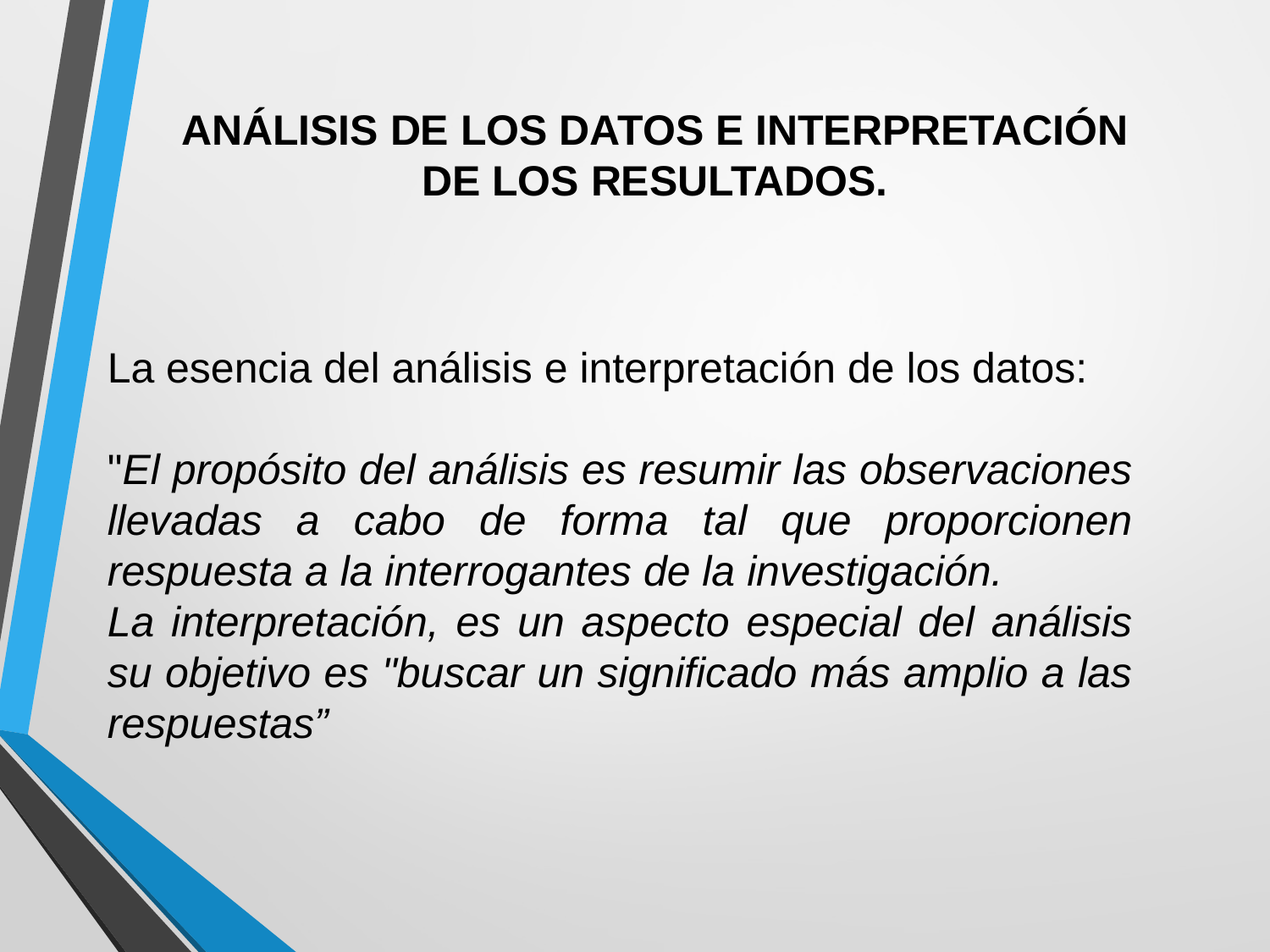

ANÁLISIS DE LOS DATOS E INTERPRETACIÓN
DE LOS RESULTADOS.

La esencia del análisis e interpretación de los datos:

"El propósito del análisis es resumir las observaciones llevadas a cabo de forma tal que proporcionen respuesta a la interrogantes de la investigación.
La interpretación, es un aspecto especial del análisis su objetivo es "buscar un significado más amplio a las respuestas”